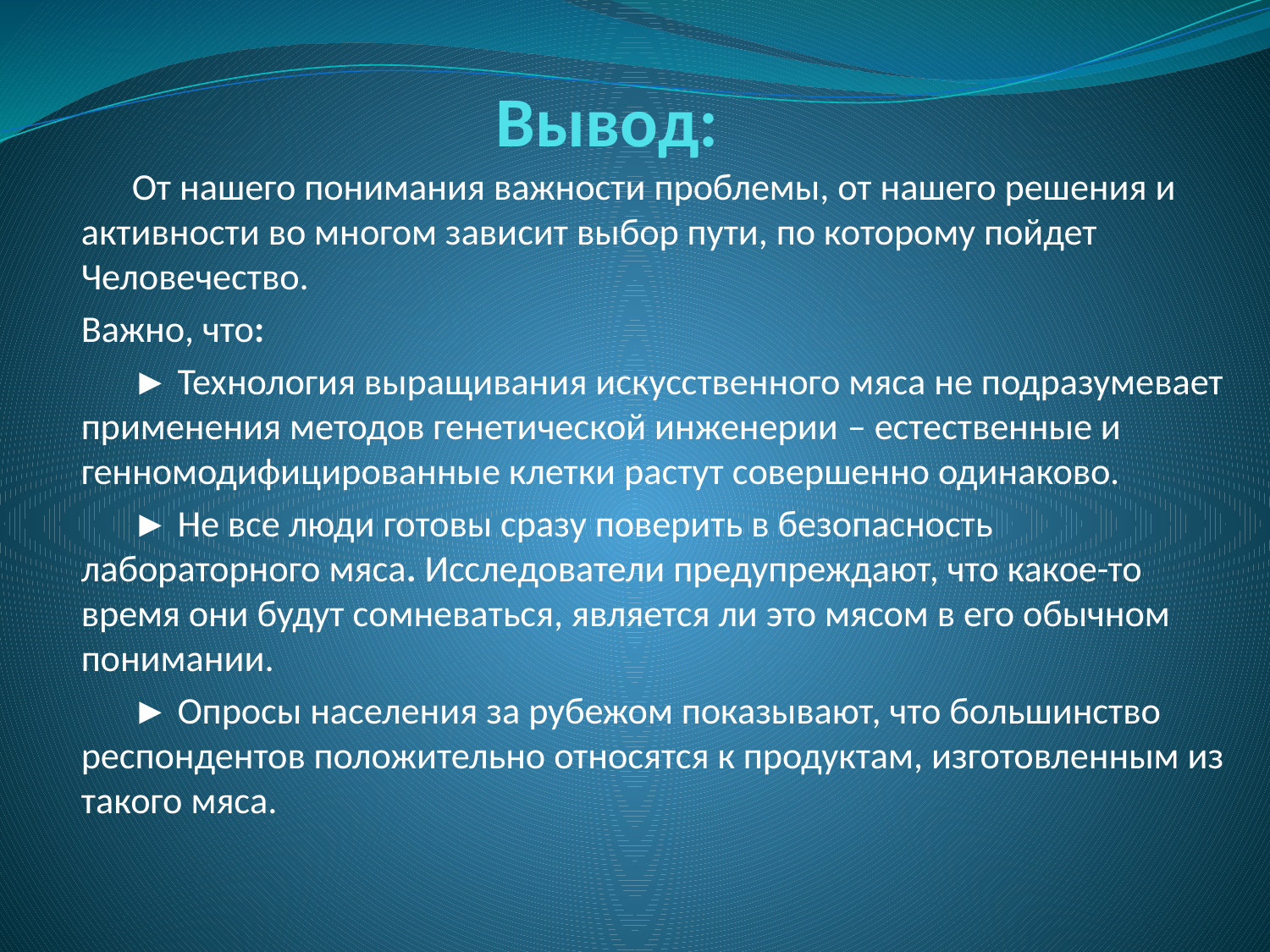

# Вывод:
      От нашего понимания важности проблемы, от нашего решения и активности во многом зависит выбор пути, по которому пойдет Человечество.
Важно, что:
      ► Технология выращивания искусственного мяса не подразумевает применения методов генетической инженерии – естественные и генномодифицированные клетки растут совершенно одинаково.
      ► Не все люди готовы сразу поверить в безопасность лабораторного мяса. Исследователи предупреждают, что какое-то время они будут сомневаться, является ли это мясом в его обычном понимании.
      ► Опросы населения за рубежом показывают, что большинство респондентов положительно относятся к продуктам, изготовленным из такого мяса.